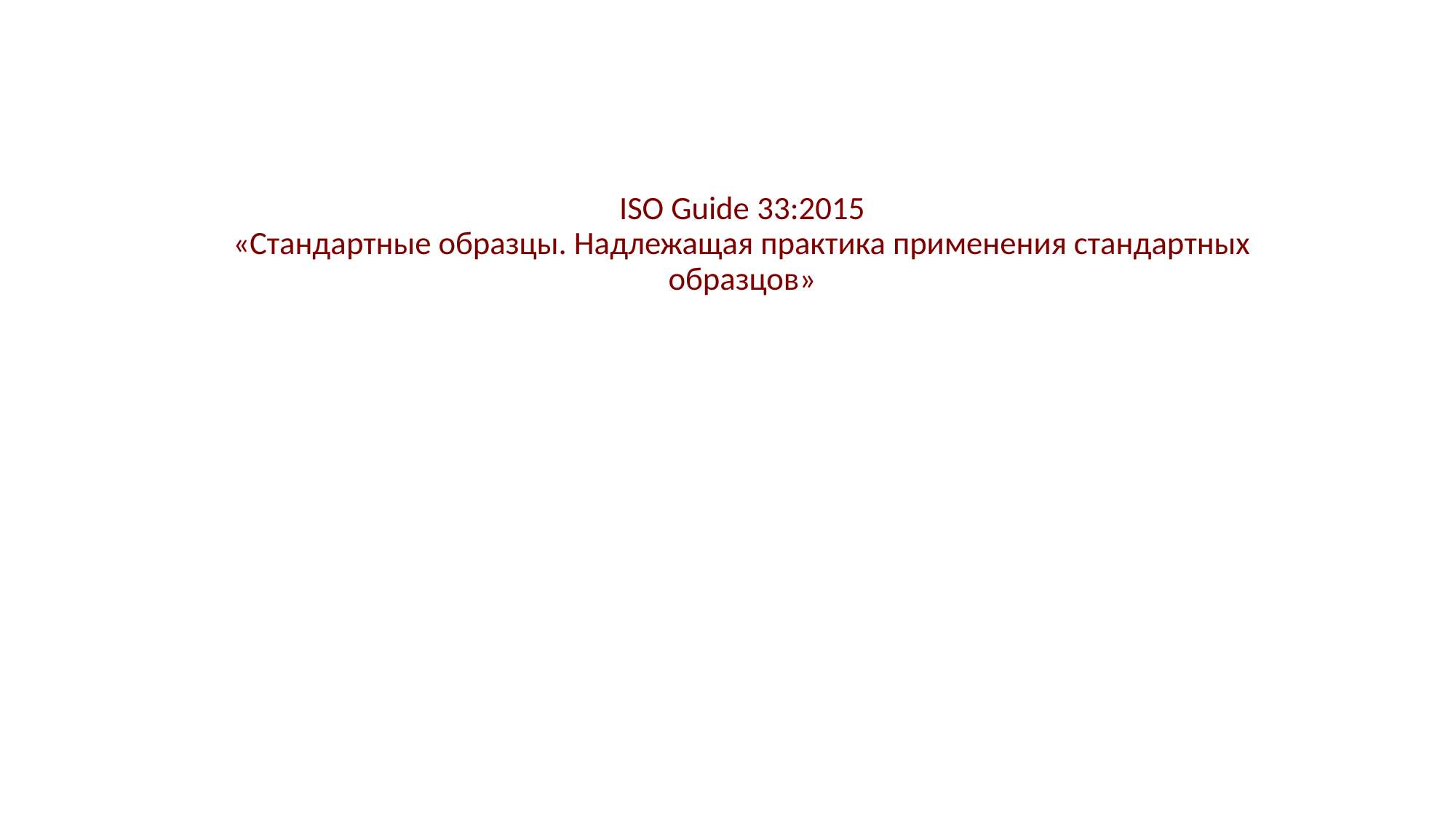

ISO Guide 33:2015
«Стандартные образцы. Надлежащая практика применения стандартных образцов»